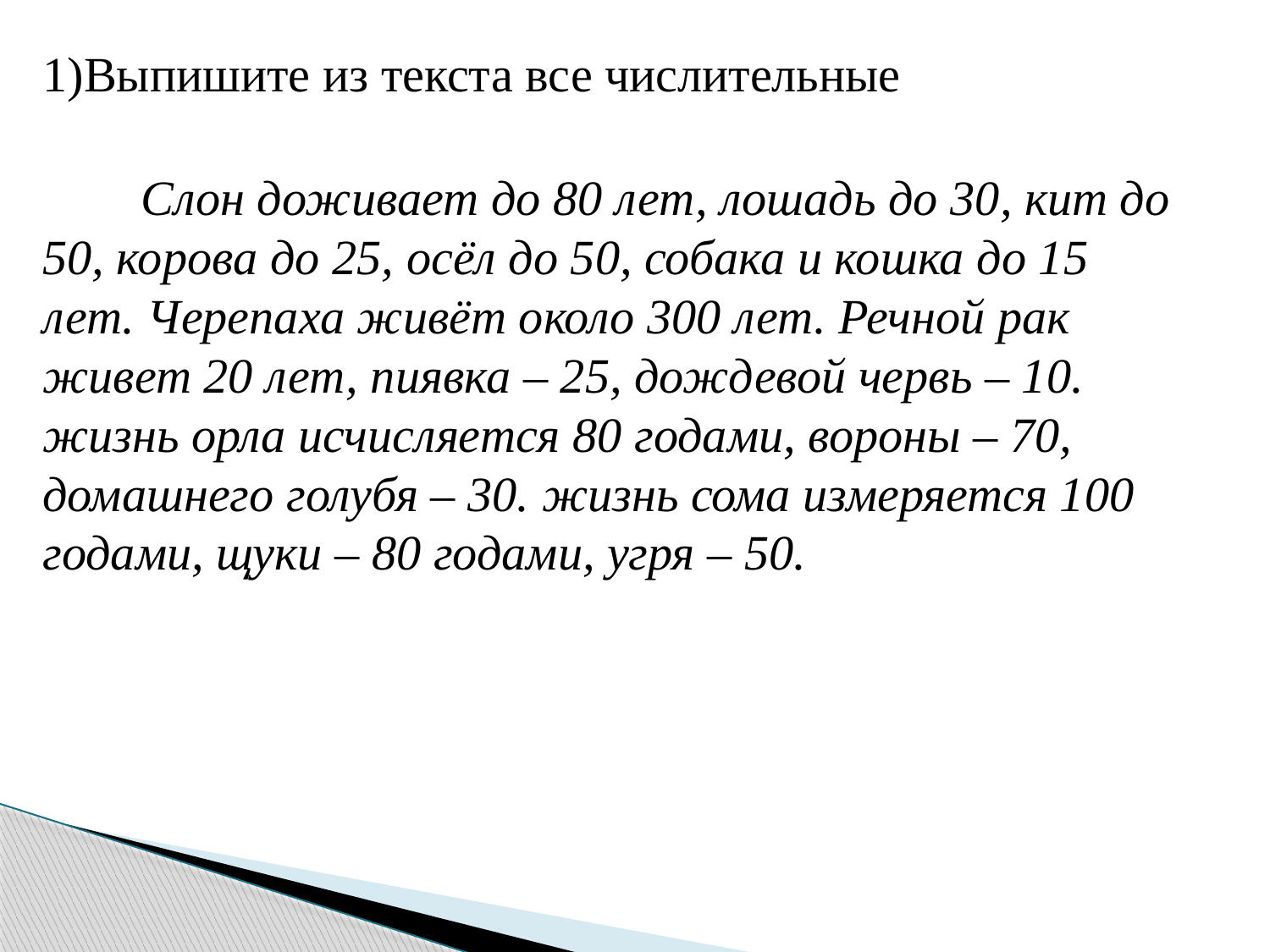

1)Выпишите из текста все числительные

        Слон доживает до 80 лет, лошадь до 30, кит до 50, корова до 25, осёл до 50, собака и кошка до 15 лет. Черепаха живёт около 300 лет. Речной рак живет 20 лет, пиявка – 25, дождевой червь – 10. жизнь орла исчисляется 80 годами, вороны – 70, домашнего голубя – 30. жизнь сома измеряется 100 годами, щуки – 80 годами, угря – 50.